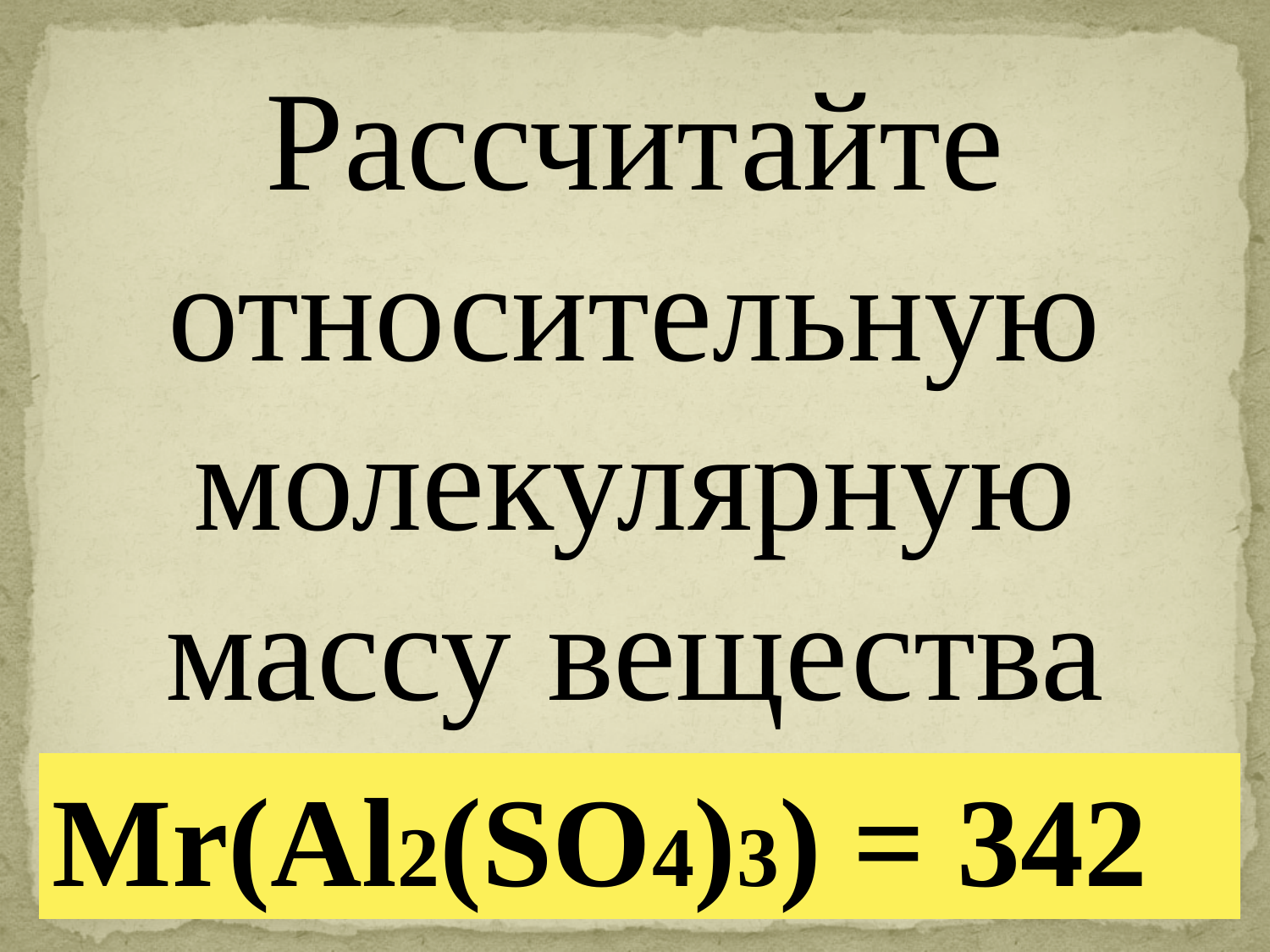

# Рассчитайте относительную молекулярную массу вещества Al2(SO4)3
Мr(Al2(SO4)3) = 342